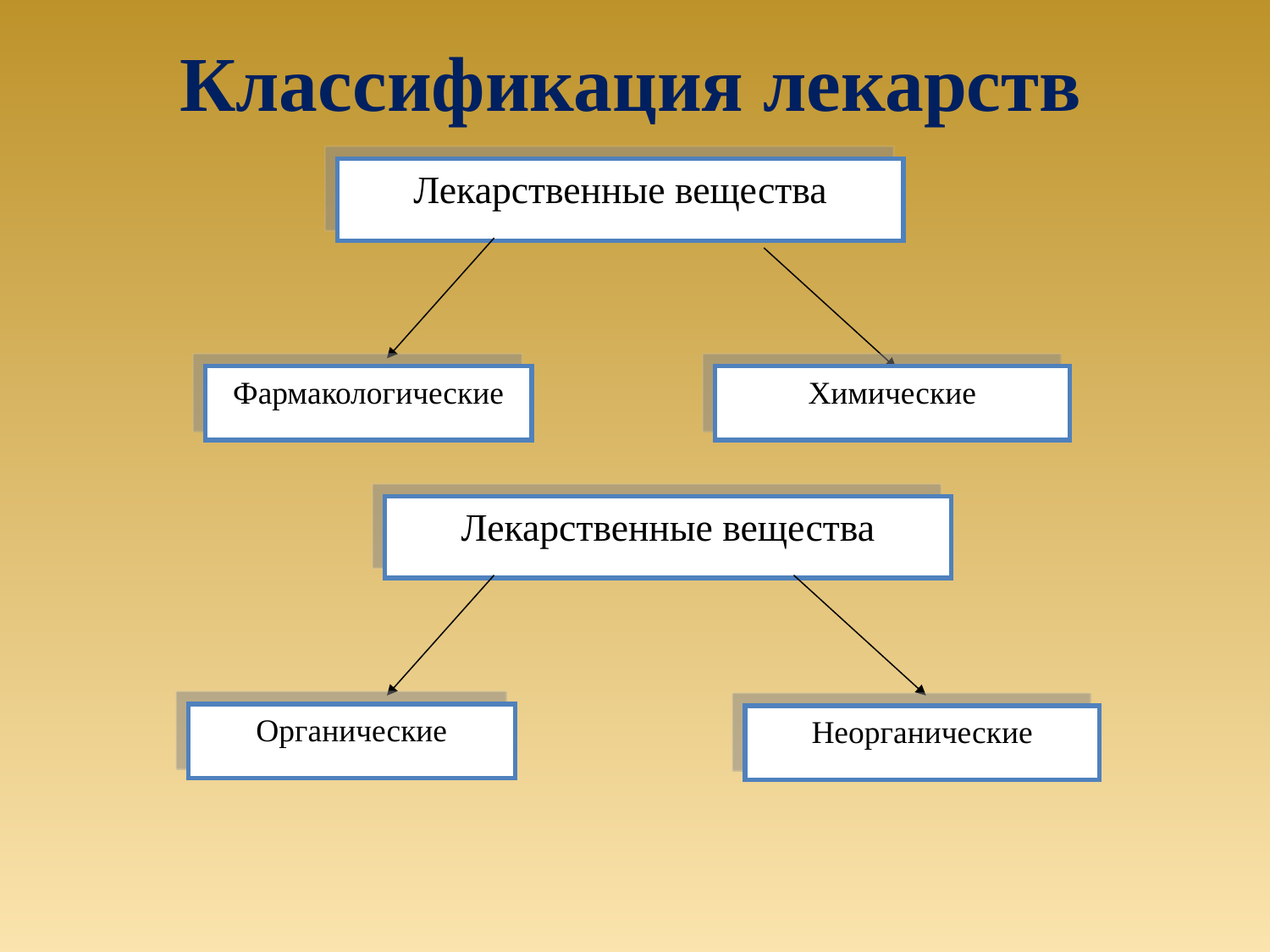

# Классификация лекарств
Лекарственные вещества

Фармакологические
Химические
Лекарственные вещества
Органические
Неорганические